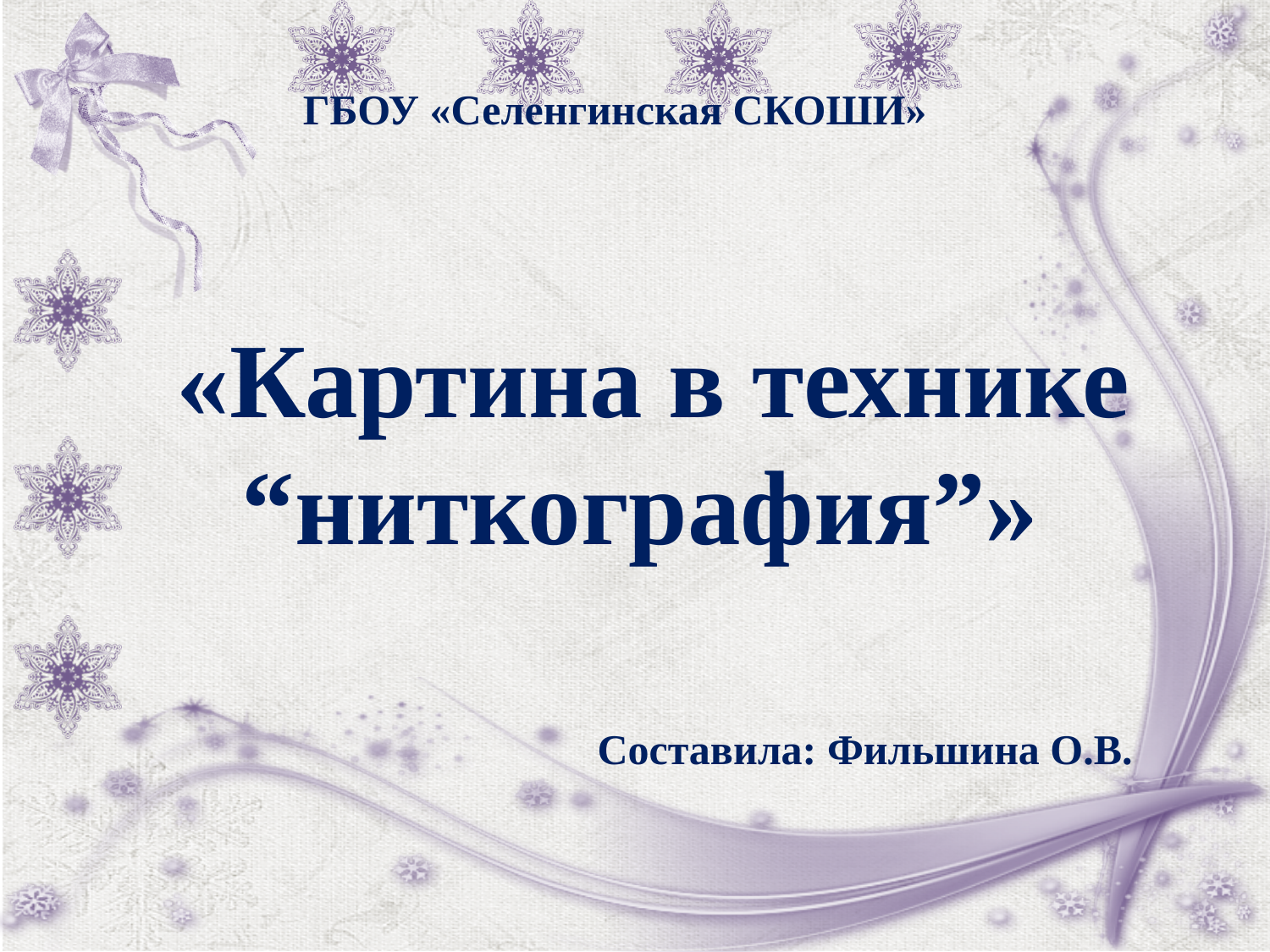

ГБОУ «Селенгинская СКОШИ»
 «Картина в технике “ниткография”»
Составила: Фильшина О.В.